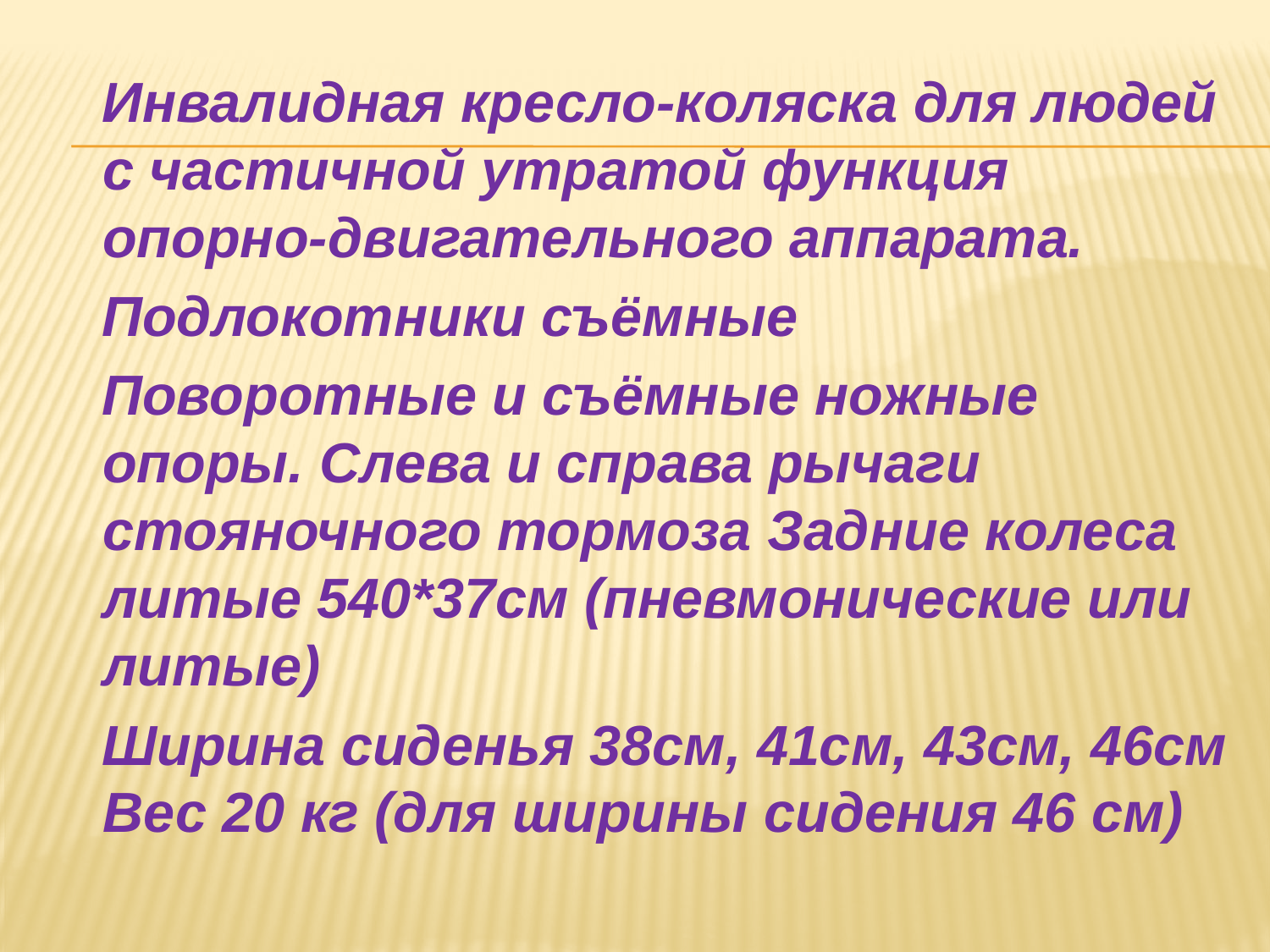

Инвалидная кресло-коляска для людей с частичной утратой функция опорно-двигательного аппарата.
   Подлокотники съёмные
   Поворотные и съёмные ножные опоры. Слева и справа рычаги стояночного тормоза Задние колеса литые 540*37см (пневмонические или литые)
   Ширина сиденья 38см, 41см, 43см, 46см Вес 20 кг (для ширины сидения 46 см)